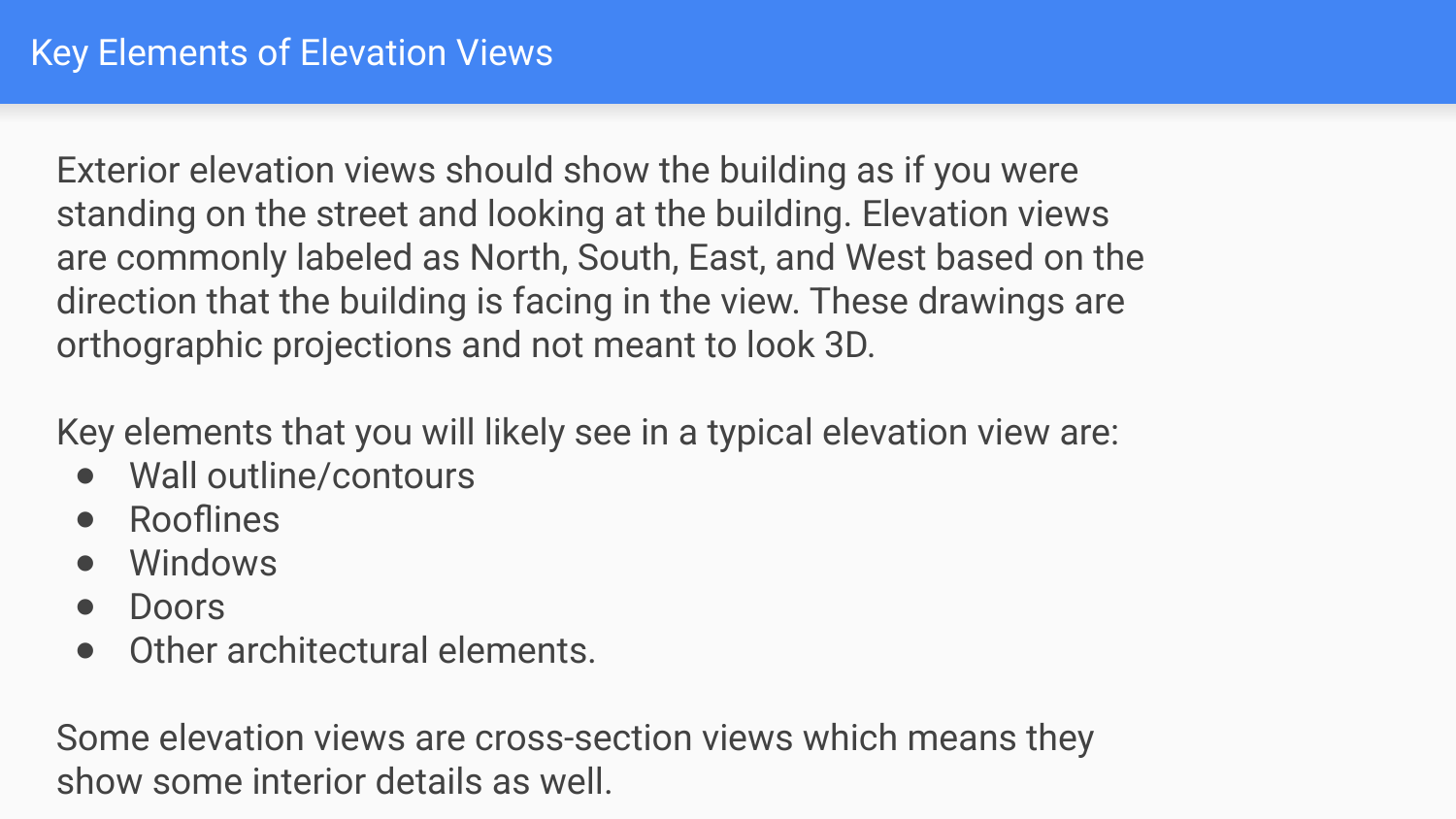

# Key Elements of Elevation Views
Exterior elevation views should show the building as if you were standing on the street and looking at the building. Elevation views are commonly labeled as North, South, East, and West based on the direction that the building is facing in the view. These drawings are orthographic projections and not meant to look 3D.

Key elements that you will likely see in a typical elevation view are:
Wall outline/contours
Rooflines
Windows
Doors
Other architectural elements.

Some elevation views are cross-section views which means they show some interior details as well.